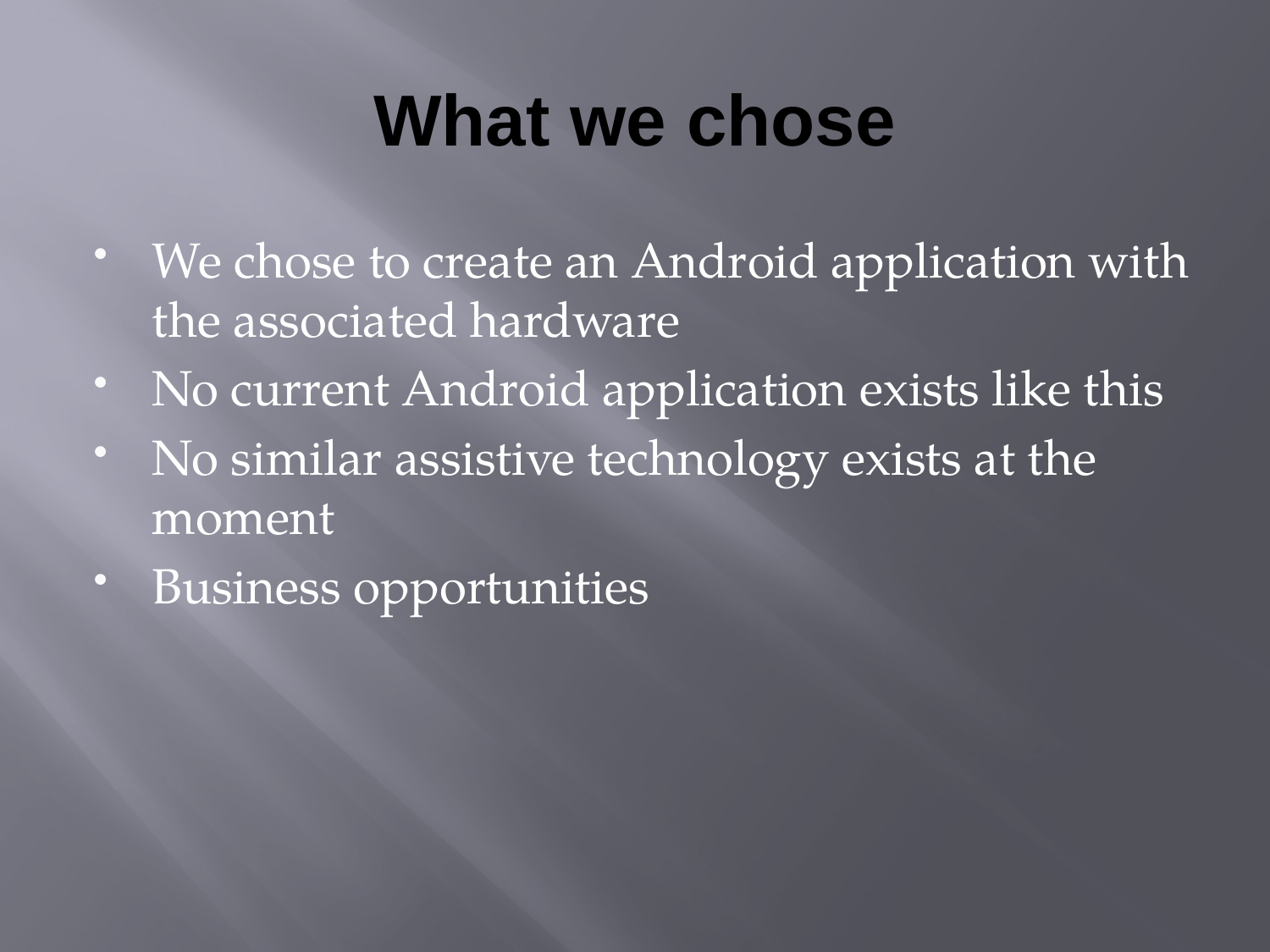

# What we chose
We chose to create an Android application with the associated hardware
No current Android application exists like this
No similar assistive technology exists at the moment
Business opportunities